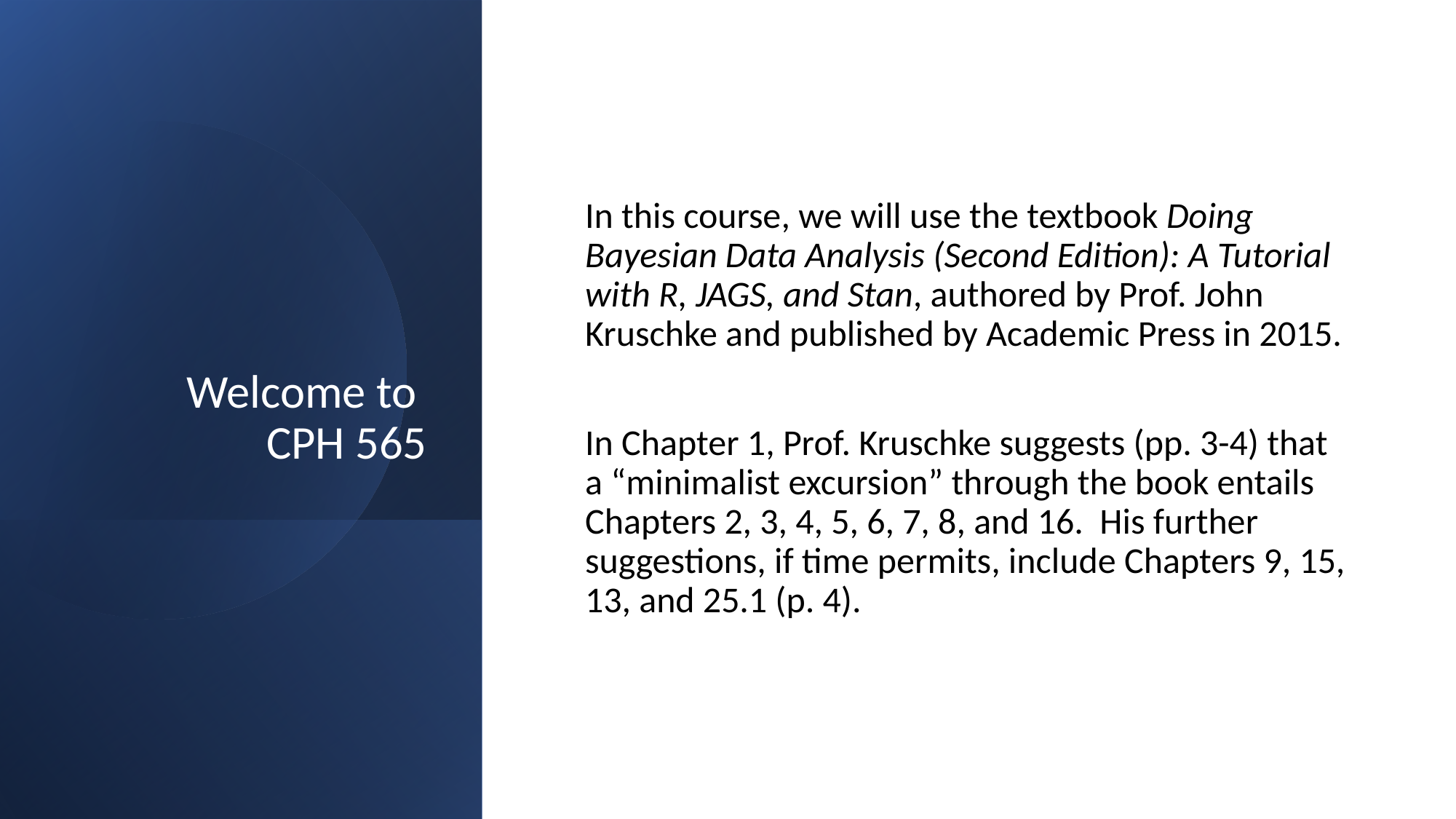

# Welcome to CPH 565
In this course, we will use the textbook Doing Bayesian Data Analysis (Second Edition): A Tutorial with R, JAGS, and Stan, authored by Prof. John Kruschke and published by Academic Press in 2015.

In Chapter 1, Prof. Kruschke suggests (pp. 3-4) that a “minimalist excursion” through the book entails Chapters 2, 3, 4, 5, 6, 7, 8, and 16.  His further suggestions, if time permits, include Chapters 9, 15, 13, and 25.1 (p. 4).